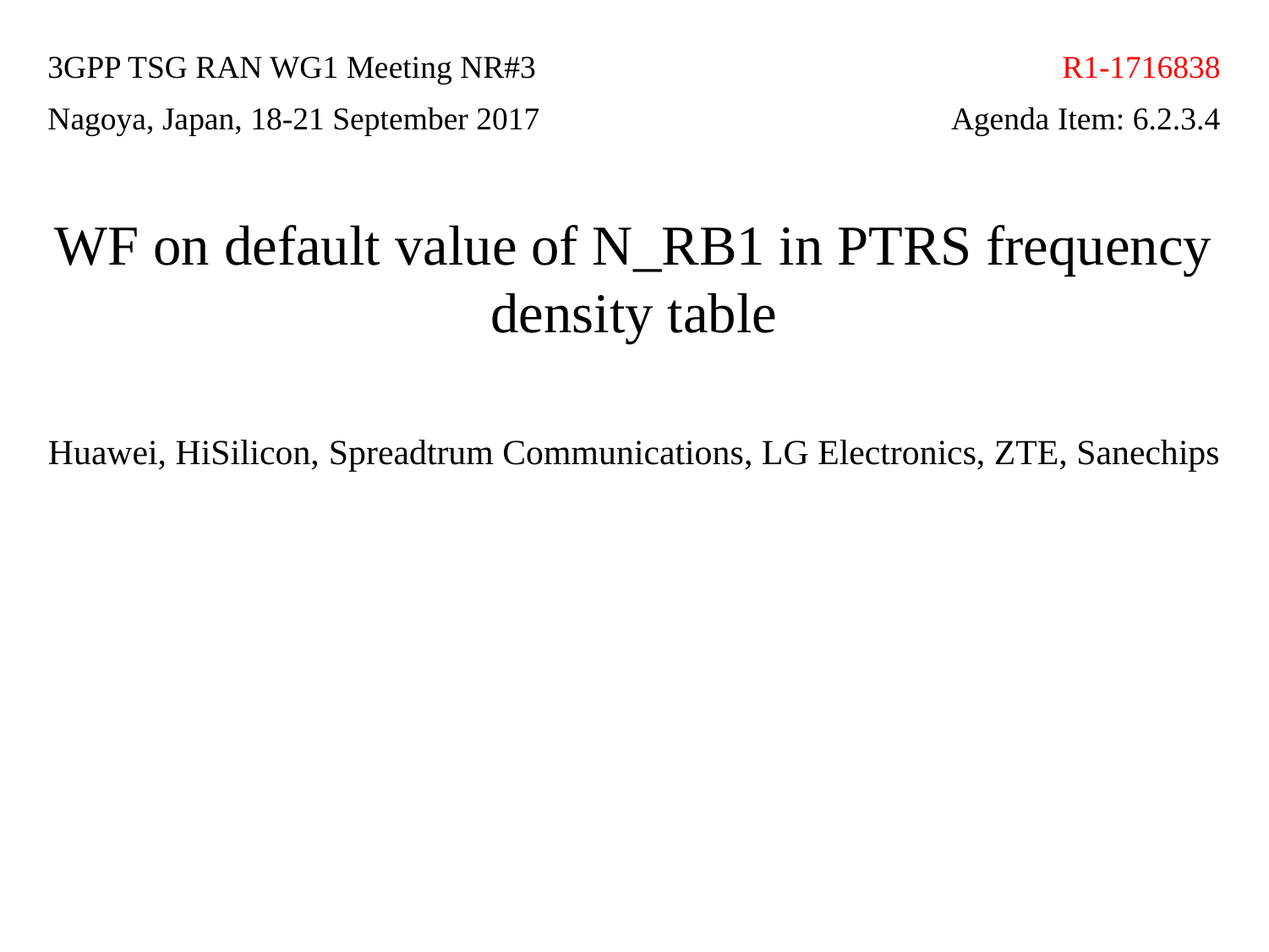

| 3GPP TSG RAN WG1 Meeting NR#3 | R1-1716838 |
| --- | --- |
| Nagoya, Japan, 18-21 September 2017 | Agenda Item: 6.2.3.4 |
# WF on default value of N_RB1 in PTRS frequency density table
Huawei, HiSilicon, Spreadtrum Communications, LG Electronics, ZTE, Sanechips